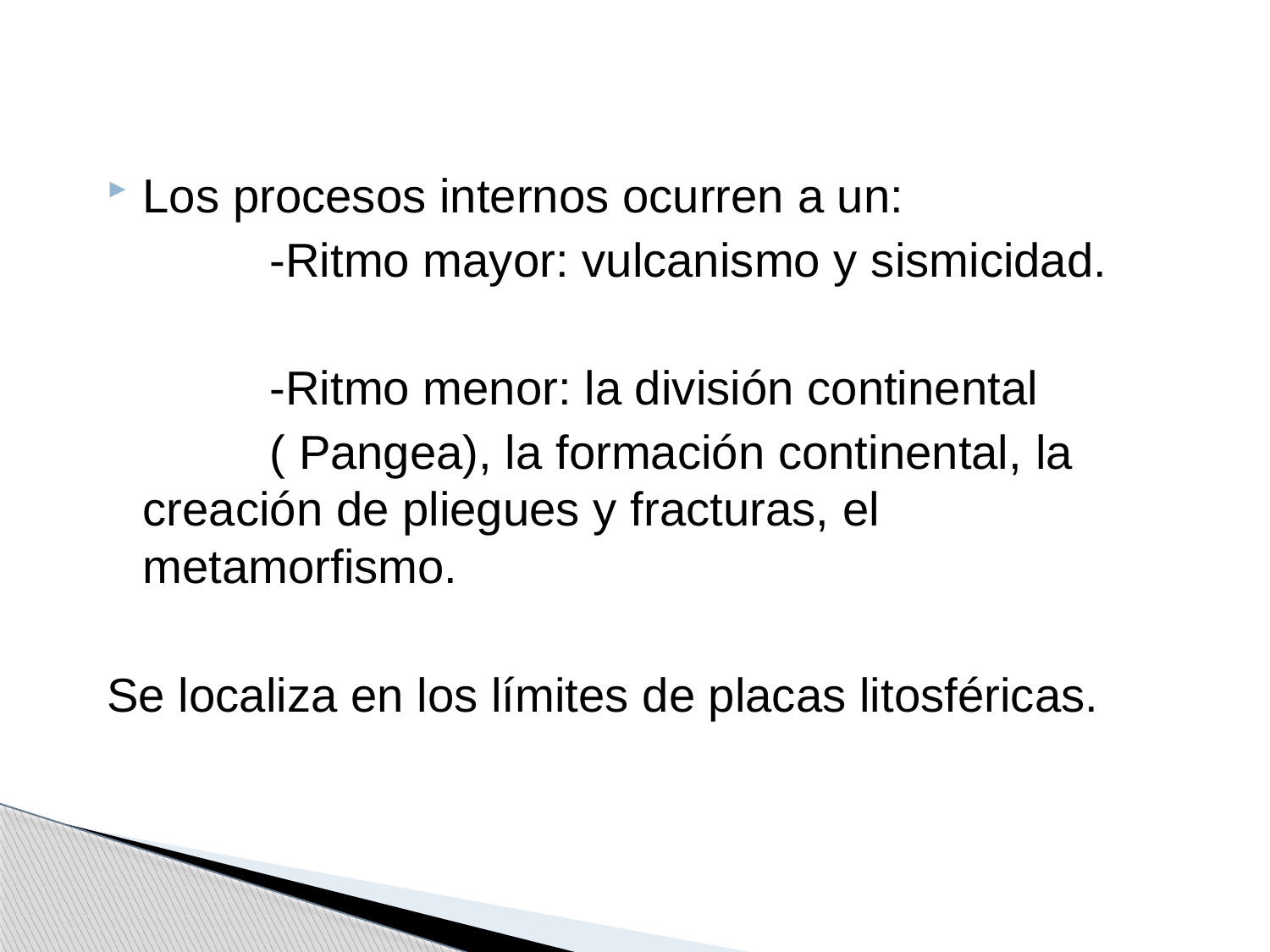

Los procesos internos ocurren a un:
		-Ritmo mayor: vulcanismo y sismicidad.

		-Ritmo menor: la división continental
		( Pangea), la formación continental, la 	creación de pliegues y fracturas, el 	metamorfismo.

Se localiza en los límites de placas litosféricas.